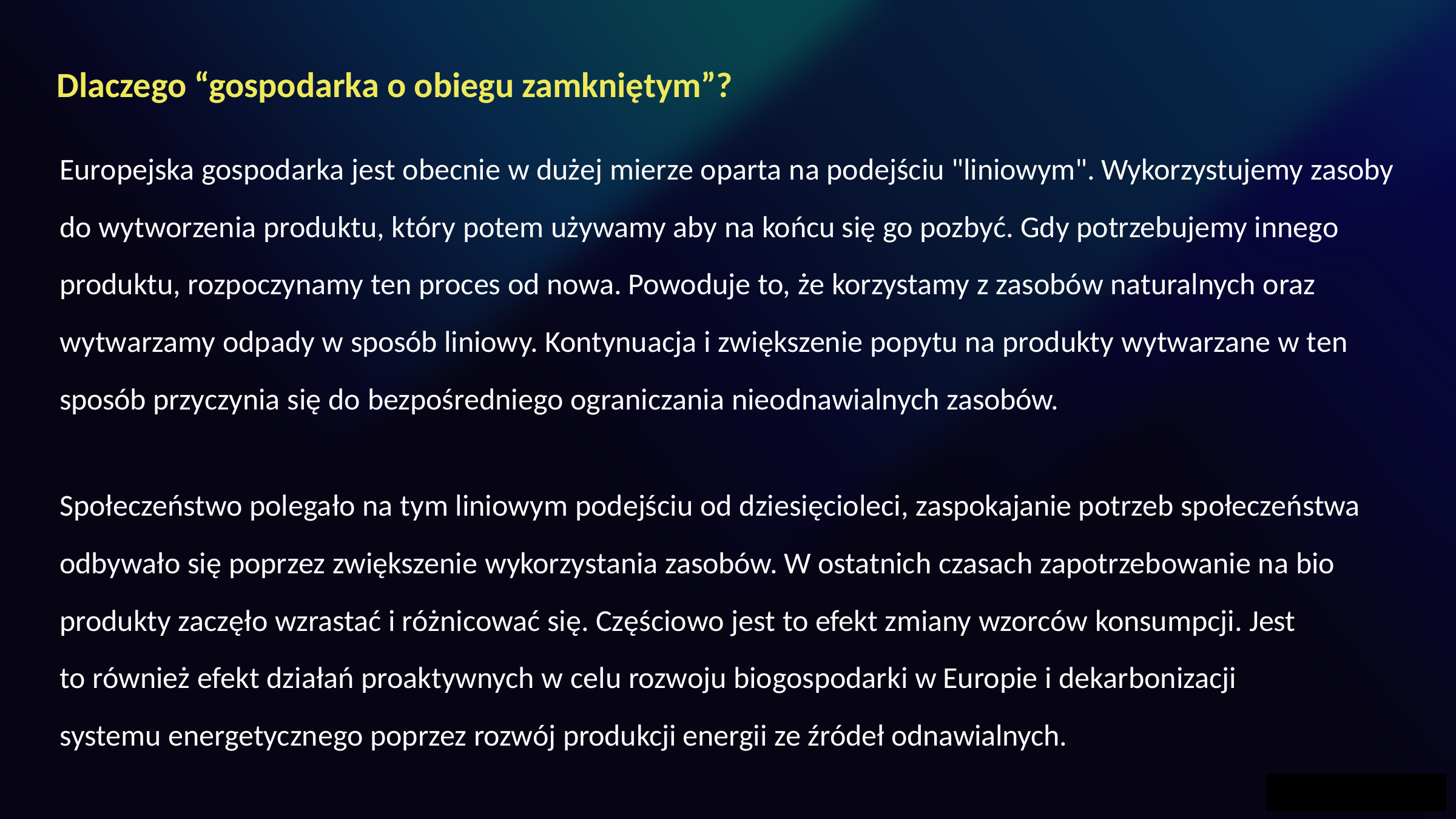

Dlaczego “gospodarka o obiegu zamkniętym”?
Europejska gospodarka jest obecnie w dużej mierze oparta na podejściu "liniowym". Wykorzystujemy zasoby do wytworzenia produktu, który potem używamy aby na końcu się go pozbyć. Gdy potrzebujemy innego produktu, rozpoczynamy ten proces od nowa. Powoduje to, że korzystamy z zasobów naturalnych oraz wytwarzamy odpady w sposób liniowy. Kontynuacja i zwiększenie popytu na produkty wytwarzane w ten sposób przyczynia się do bezpośredniego ograniczania nieodnawialnych zasobów.

Społeczeństwo polegało na tym liniowym podejściu od dziesięcioleci, zaspokajanie potrzeb społeczeństwa odbywało się poprzez zwiększenie wykorzystania zasobów. W ostatnich czasach zapotrzebowanie na bio­produkty zaczęło wzrastać i różnicować się. Częściowo jest to efekt zmiany wzorców konsumpcji. Jest
to również efekt działań proaktywnych w celu rozwoju bio­gospodarki w Europie i dekarbonizacji systemu energetycznego poprzez rozwój produkcji energii ze źródeł odnawialnych.